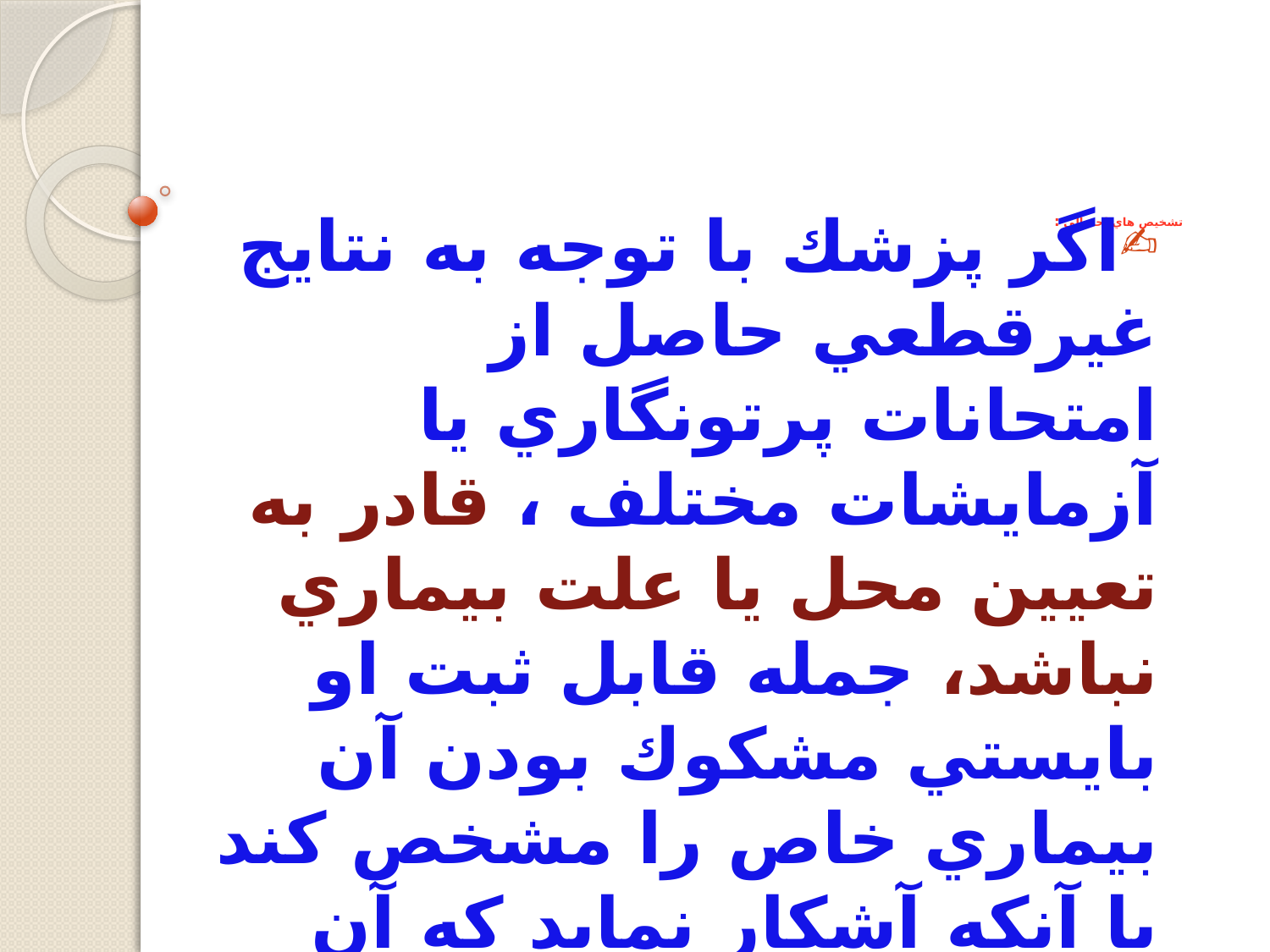

اگر پزشك با توجه به نتايج غيرقطعي حاصل از امتحانات پرتونگاري يا آزمايشات مختلف ، قادر به تعيين محل يا علت بيماري نباشد، جمله قابل ثبت او بايستي مشكوك بودن آن بيماري خاص را مشخص كند يا آنكه آشكار نمايد كه آن تشخيص ناقص است.

# تشخيص هاي احتمالي :